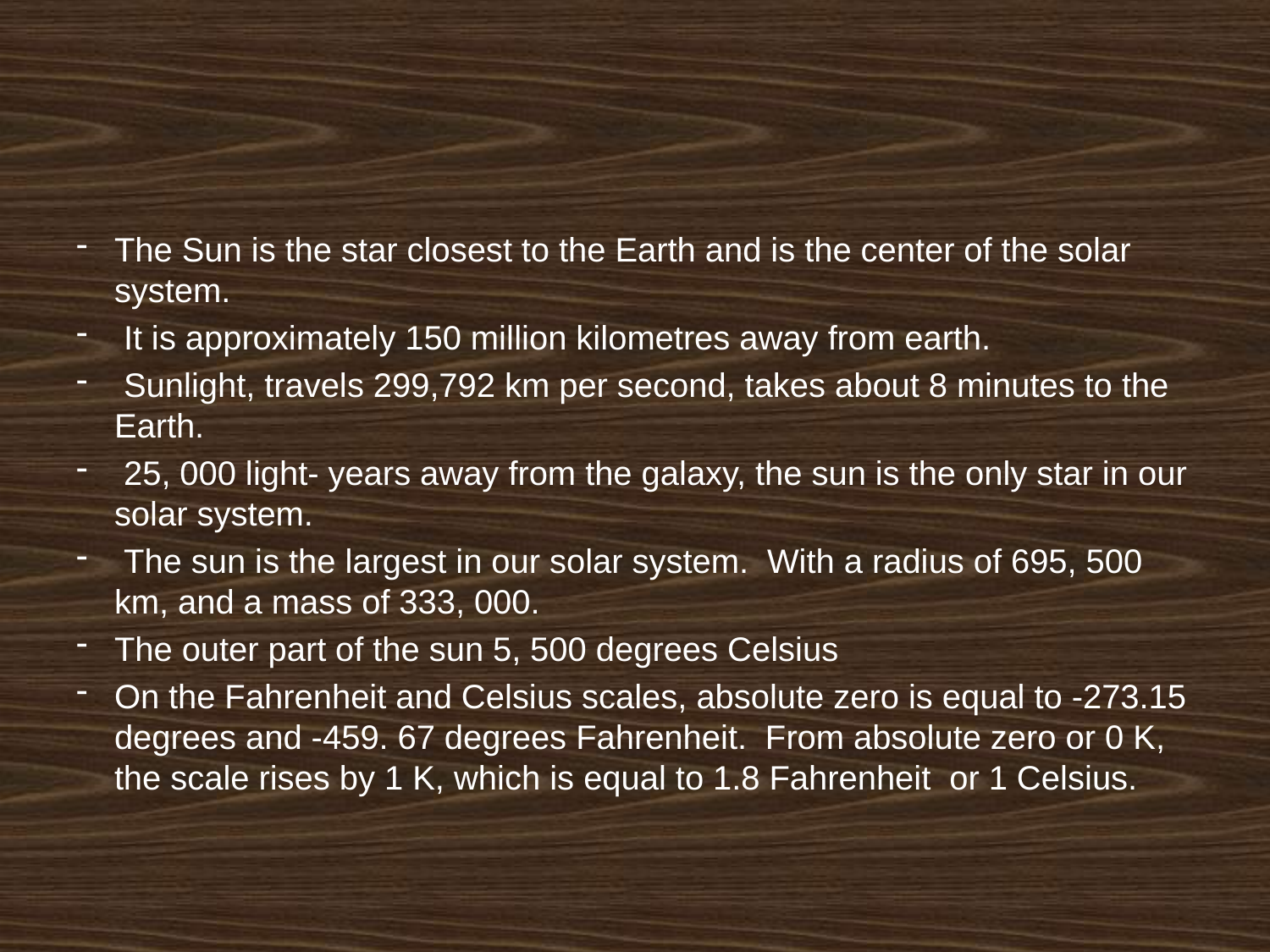

The Sun is the star closest to the Earth and is the center of the solar system.
 It is approximately 150 million kilometres away from earth.
 Sunlight, travels 299,792 km per second, takes about 8 minutes to the Earth.
 25, 000 light- years away from the galaxy, the sun is the only star in our solar system.
 The sun is the largest in our solar system.  With a radius of 695, 500 km, and a mass of 333, 000.
The outer part of the sun 5, 500 degrees Celsius
On the Fahrenheit and Celsius scales, absolute zero is equal to -273.15 degrees and -459. 67 degrees Fahrenheit.  From absolute zero or 0 K, the scale rises by 1 K, which is equal to 1.8 Fahrenheit  or 1 Celsius.